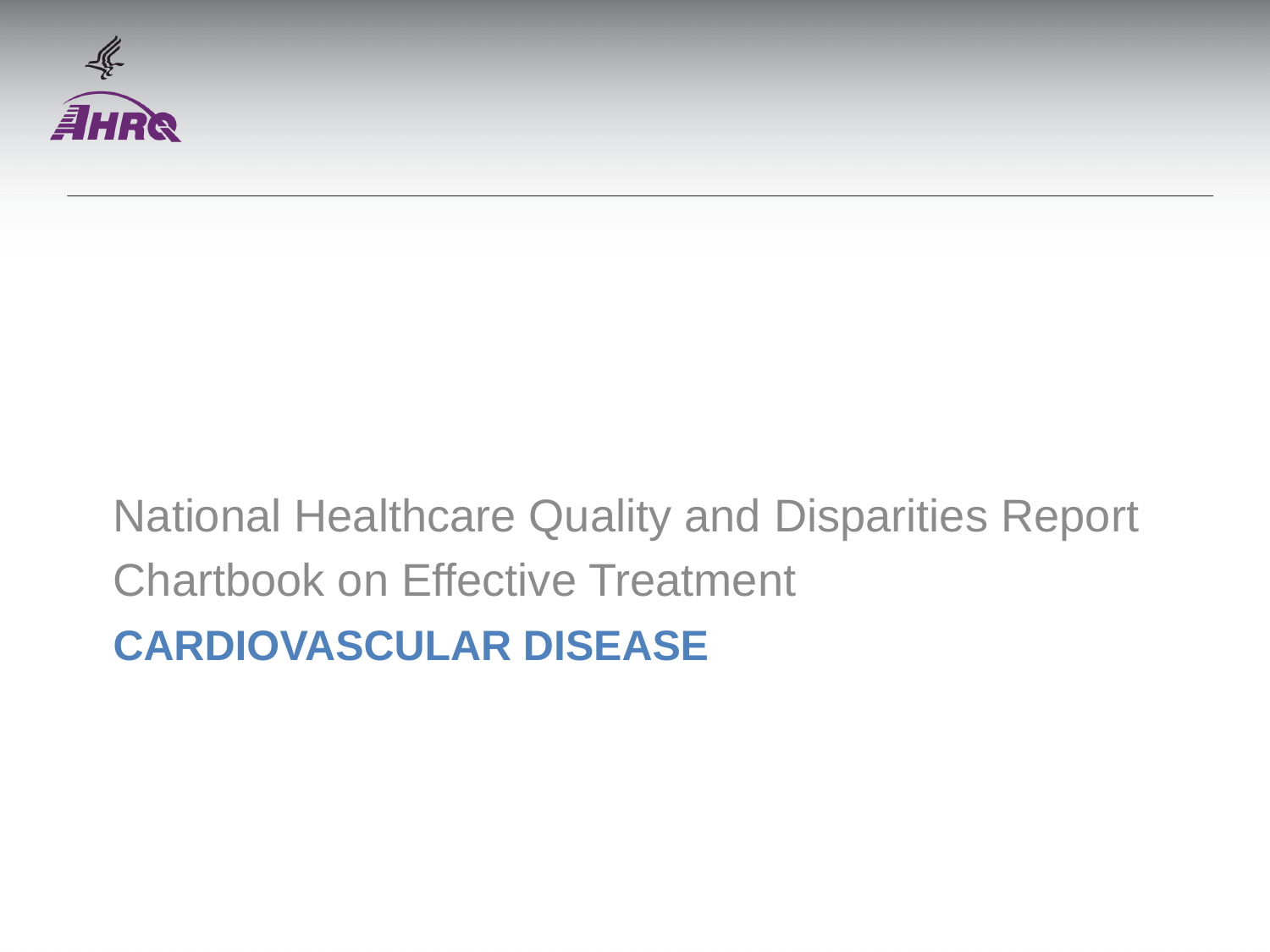

National Healthcare Quality and Disparities Report
Chartbook on Effective Treatment
# Cardiovascular disease